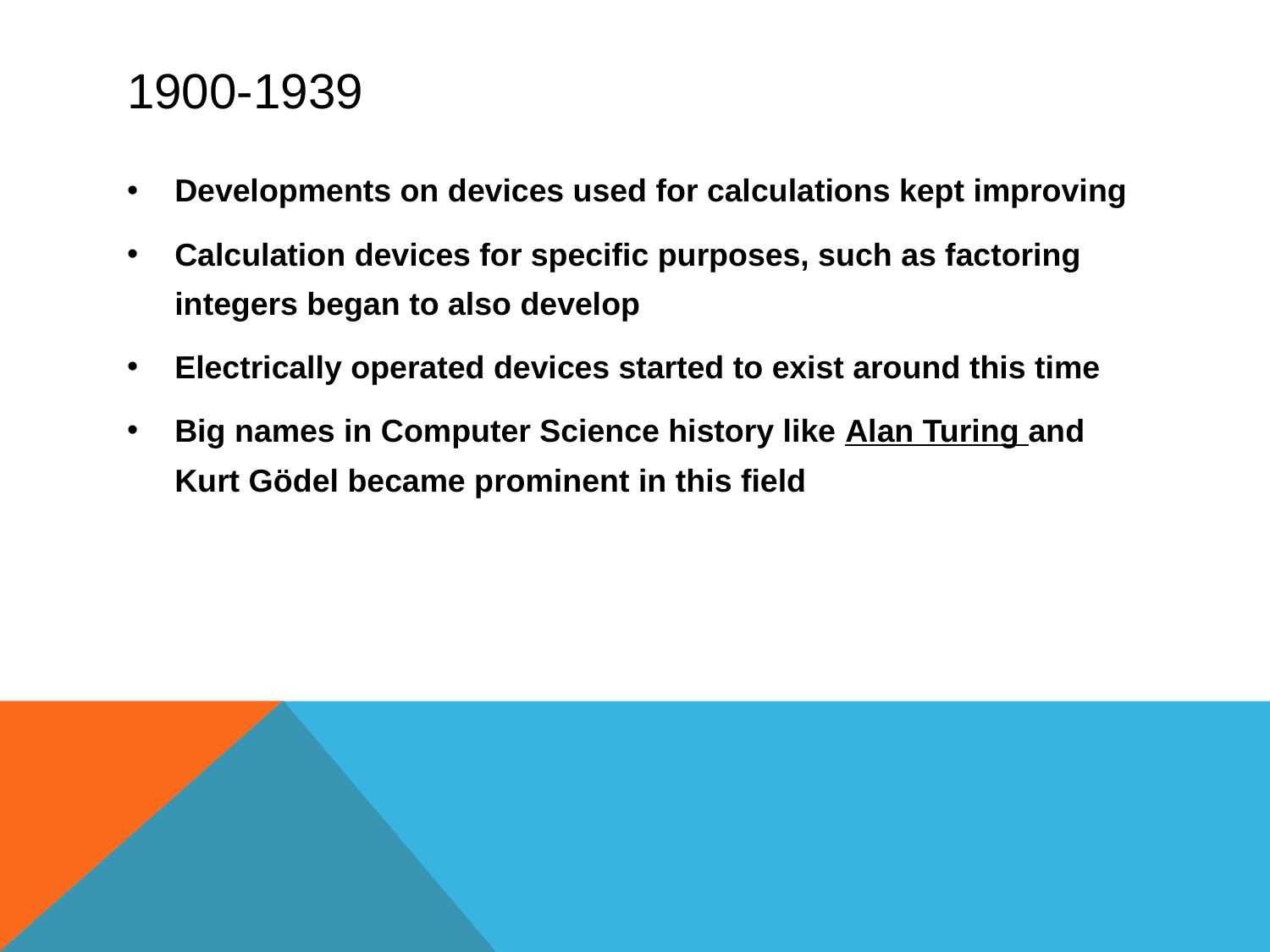

# 1900-1939
Developments on devices used for calculations kept improving
Calculation devices for specific purposes, such as factoring integers began to also develop
Electrically operated devices started to exist around this time
Big names in Computer Science history like Alan Turing and Kurt Gödel became prominent in this field